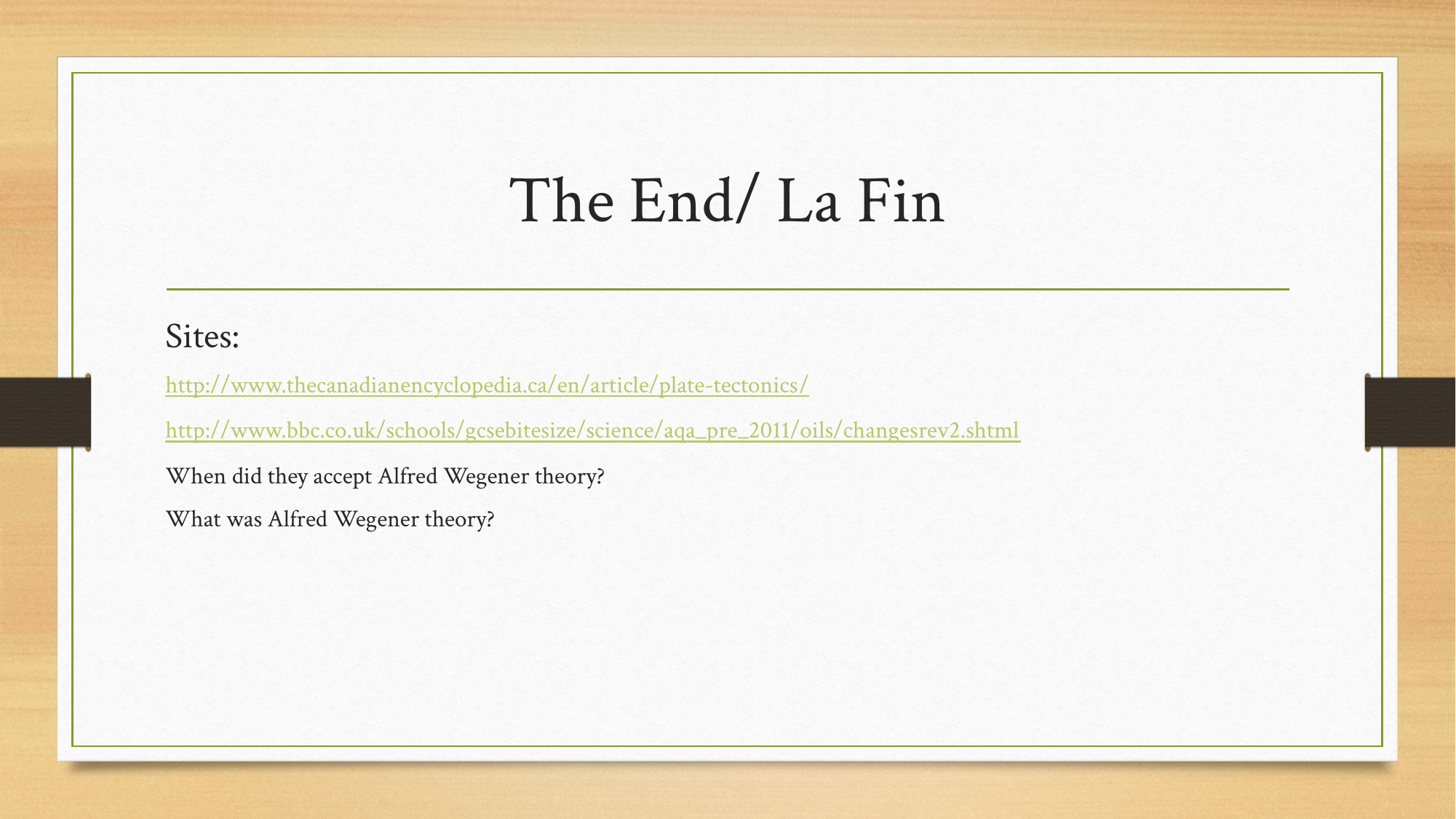

# The End/ La Fin
Sites:
http://www.thecanadianencyclopedia.ca/en/article/plate-tectonics/
http://www.bbc.co.uk/schools/gcsebitesize/science/aqa_pre_2011/oils/changesrev2.shtml
When did they accept Alfred Wegener theory?
What was Alfred Wegener theory?